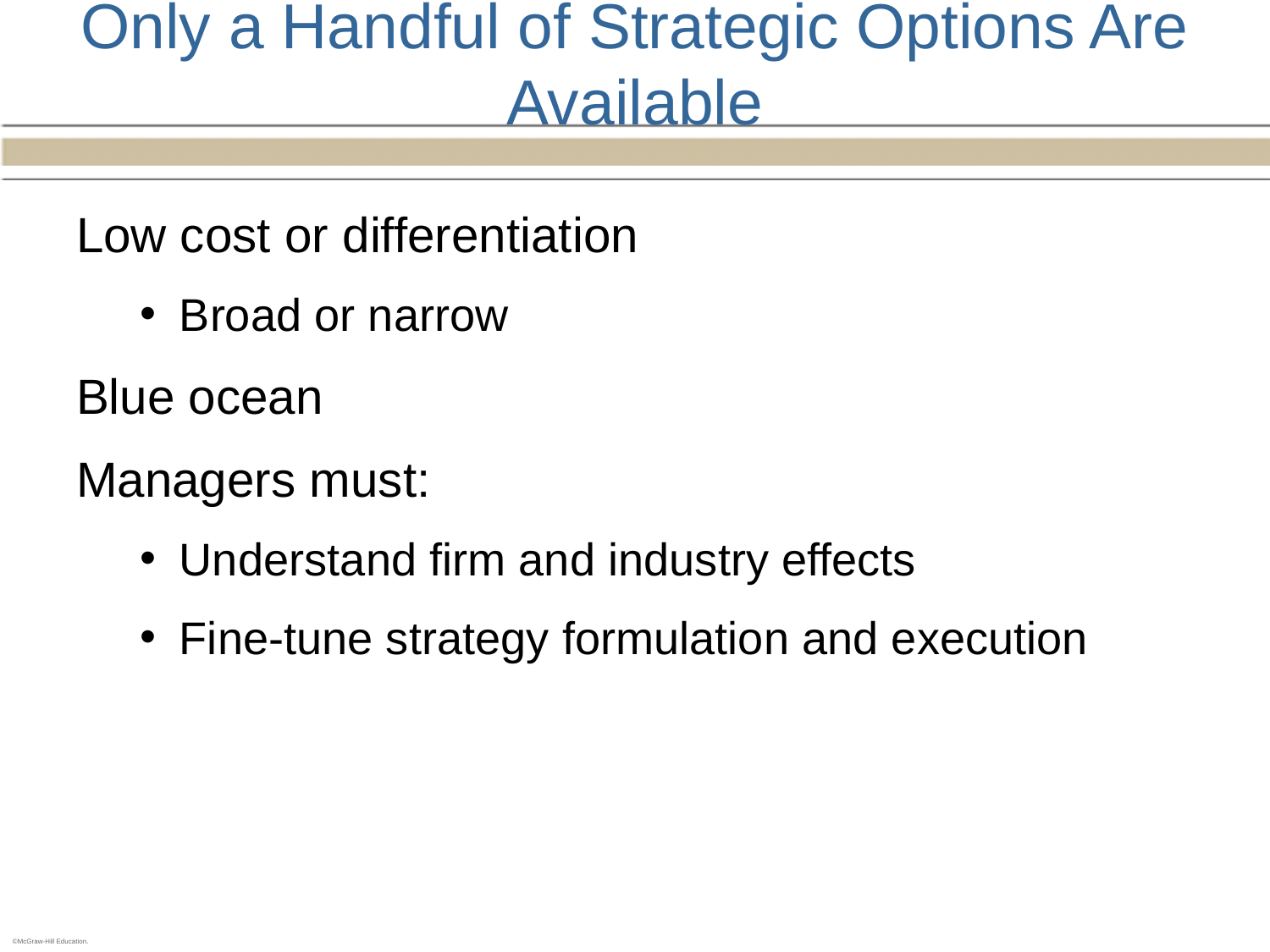

# Only a Handful of Strategic Options Are Available
Low cost or differentiation
Broad or narrow
Blue ocean
Managers must:
Understand firm and industry effects
Fine-tune strategy formulation and execution